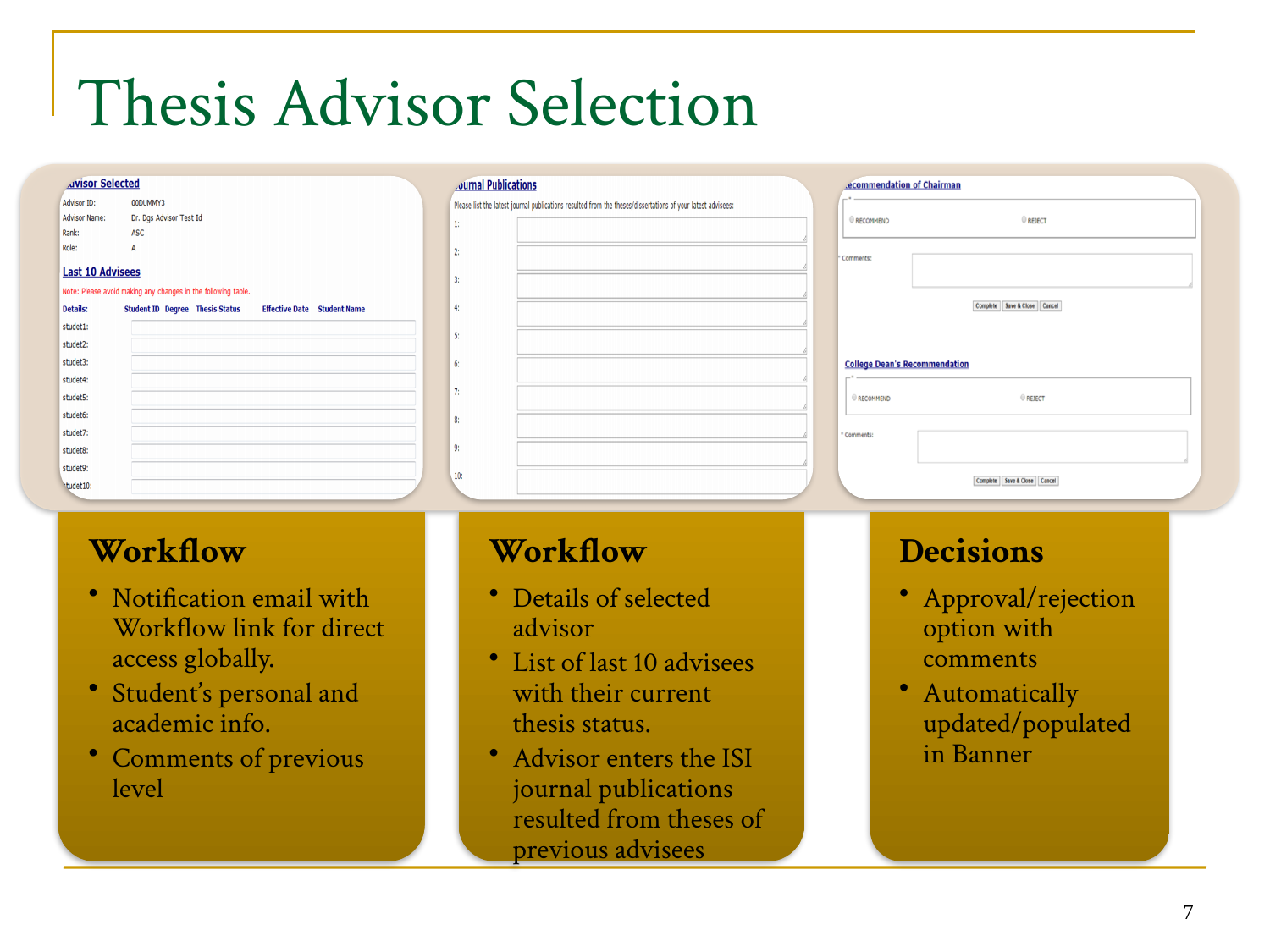

# Thesis Advisor Selection
Workflow
Notification email with Workflow link for direct access globally.
Student’s personal and academic info.
Comments of previous level
Workflow
Details of selected advisor
List of last 10 advisees with their current thesis status.
Advisor enters the ISI journal publications resulted from theses of previous advisees
Decisions
Approval/rejection option with comments
Automatically updated/populated in Banner

7